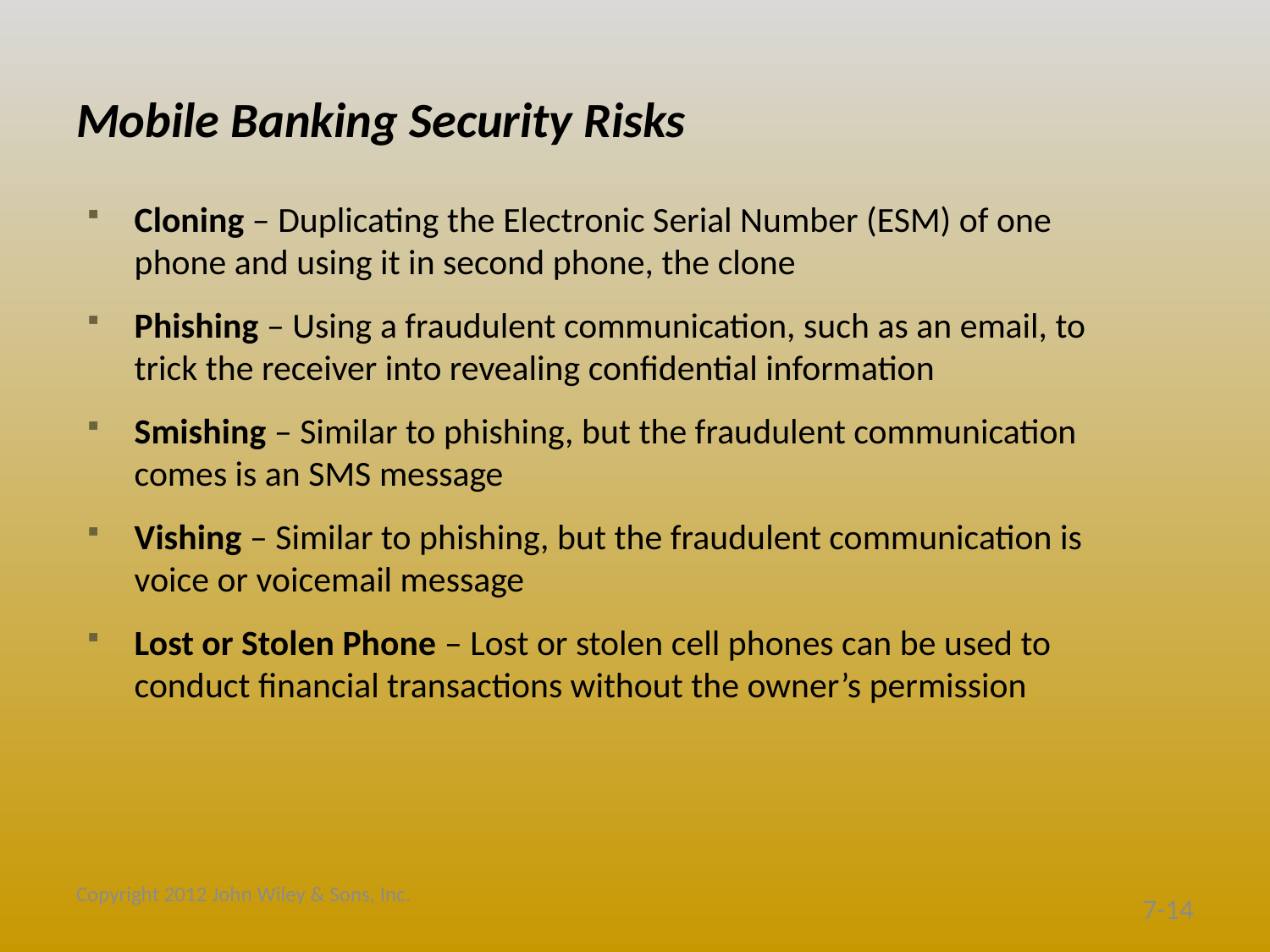

# Mobile Banking Security Risks
Cloning – Duplicating the Electronic Serial Number (ESM) of one phone and using it in second phone, the clone
Phishing – Using a fraudulent communication, such as an email, to trick the receiver into revealing confidential information
Smishing – Similar to phishing, but the fraudulent communication comes is an SMS message
Vishing – Similar to phishing, but the fraudulent communication is voice or voicemail message
Lost or Stolen Phone – Lost or stolen cell phones can be used to conduct financial transactions without the owner’s permission
Copyright 2012 John Wiley & Sons, Inc.
7-14